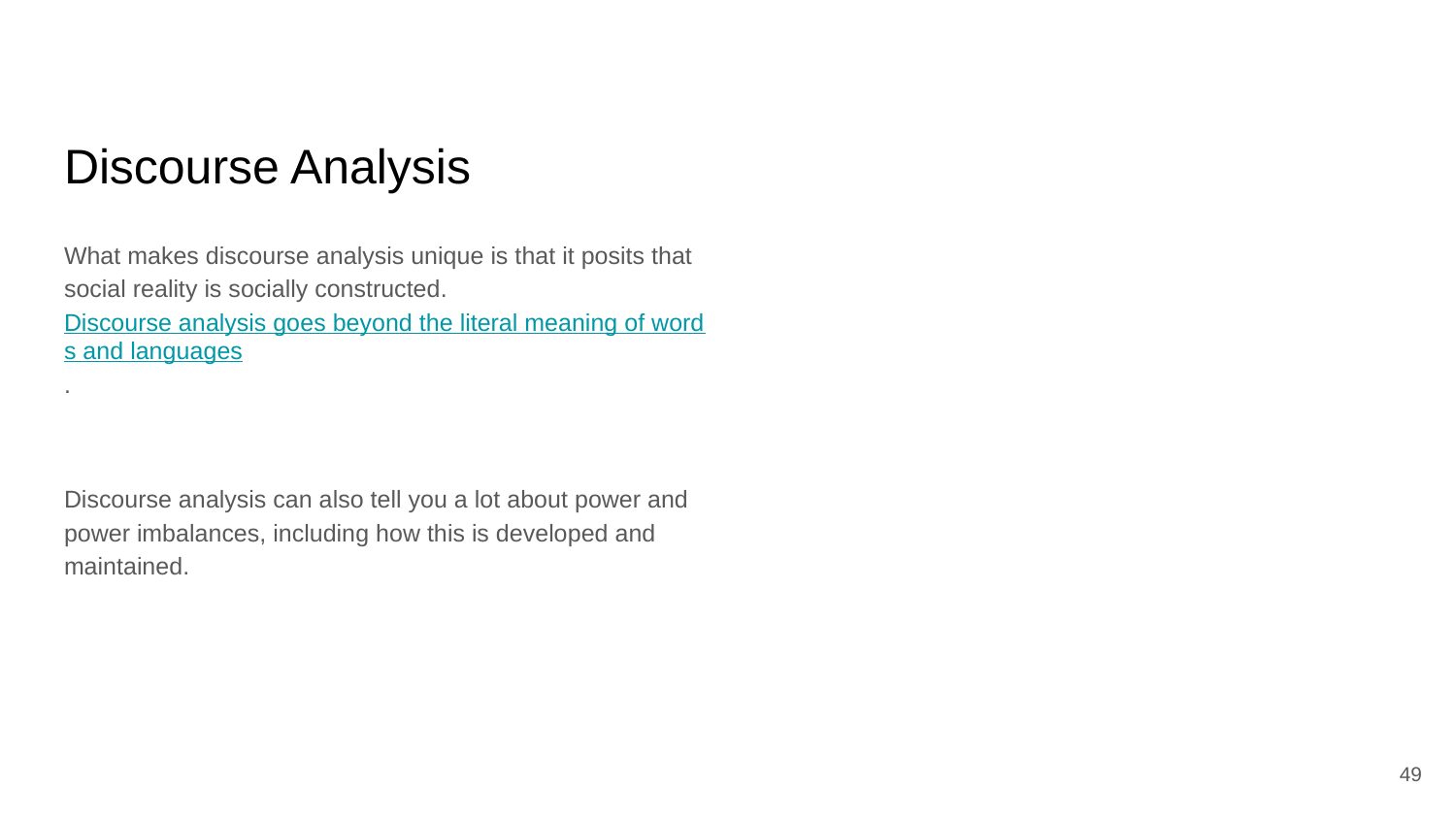

# Discourse Analysis
What makes discourse analysis unique is that it posits that social reality is socially constructed. Discourse analysis goes beyond the literal meaning of words and languages.

Discourse analysis can also tell you a lot about power and power imbalances, including how this is developed and maintained.

49